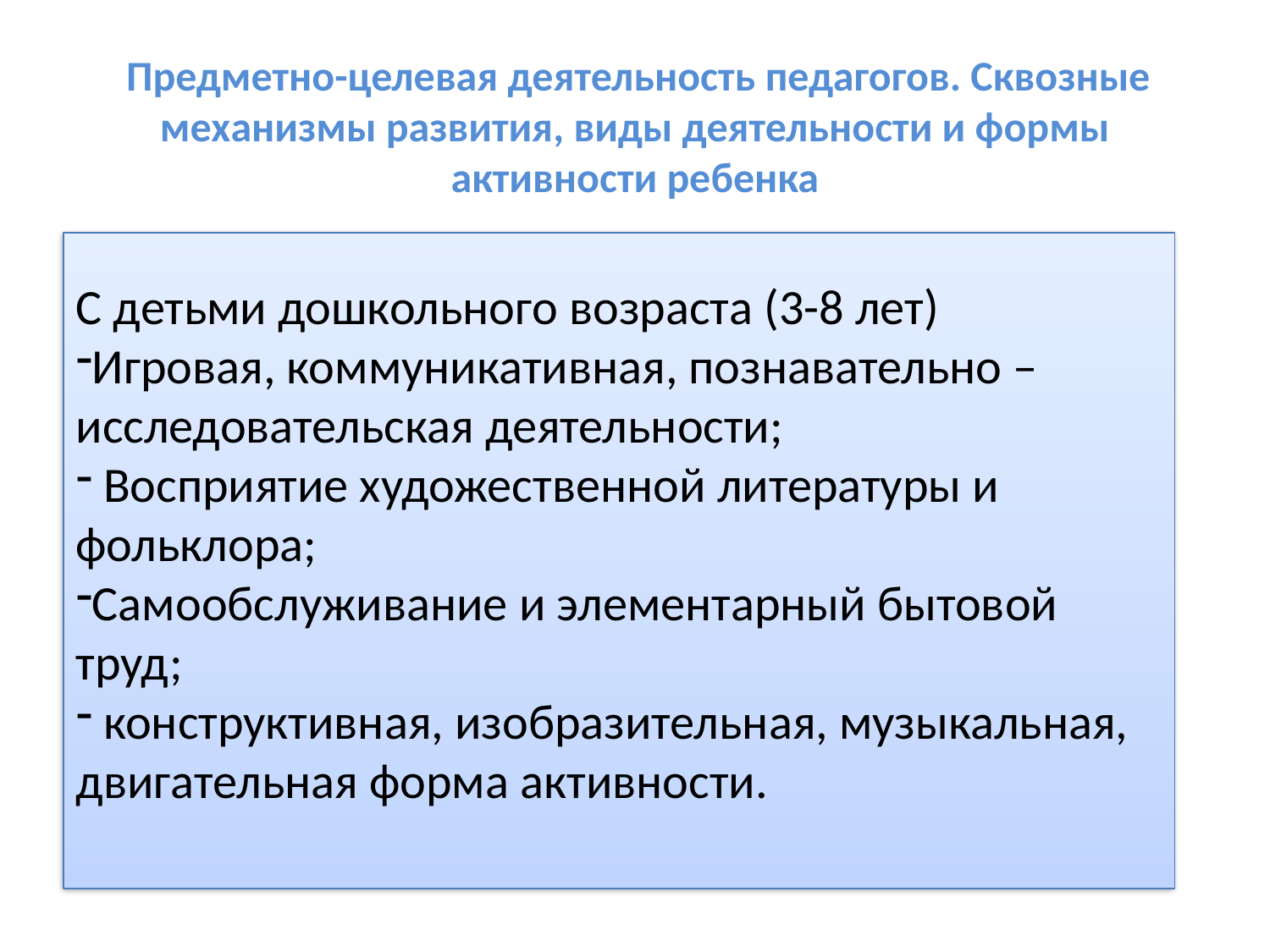

# Предметно-целевая деятельность педагогов. Сквозные механизмы развития, виды деятельности и формы активности ребенка
С детьми дошкольного возраста (3-8 лет)
Игровая, коммуникативная, познавательно – исследовательская деятельности;
 Восприятие художественной литературы и фольклора;
Самообслуживание и элементарный бытовой труд;
 конструктивная, изобразительная, музыкальная, двигательная форма активности.